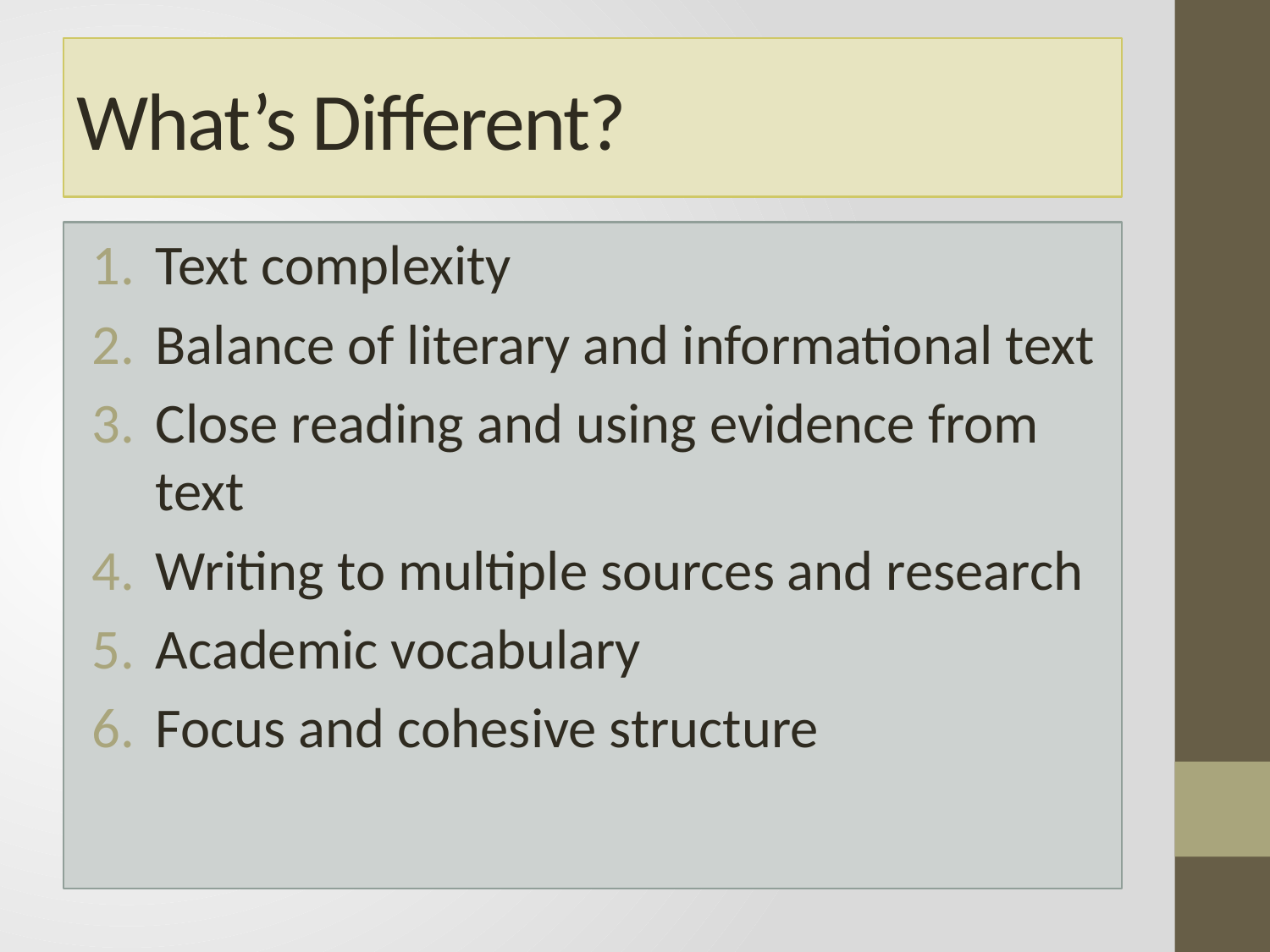

# What’s Different?
Text complexity
Balance of literary and informational text
Close reading and using evidence from text
Writing to multiple sources and research
Academic vocabulary
Focus and cohesive structure